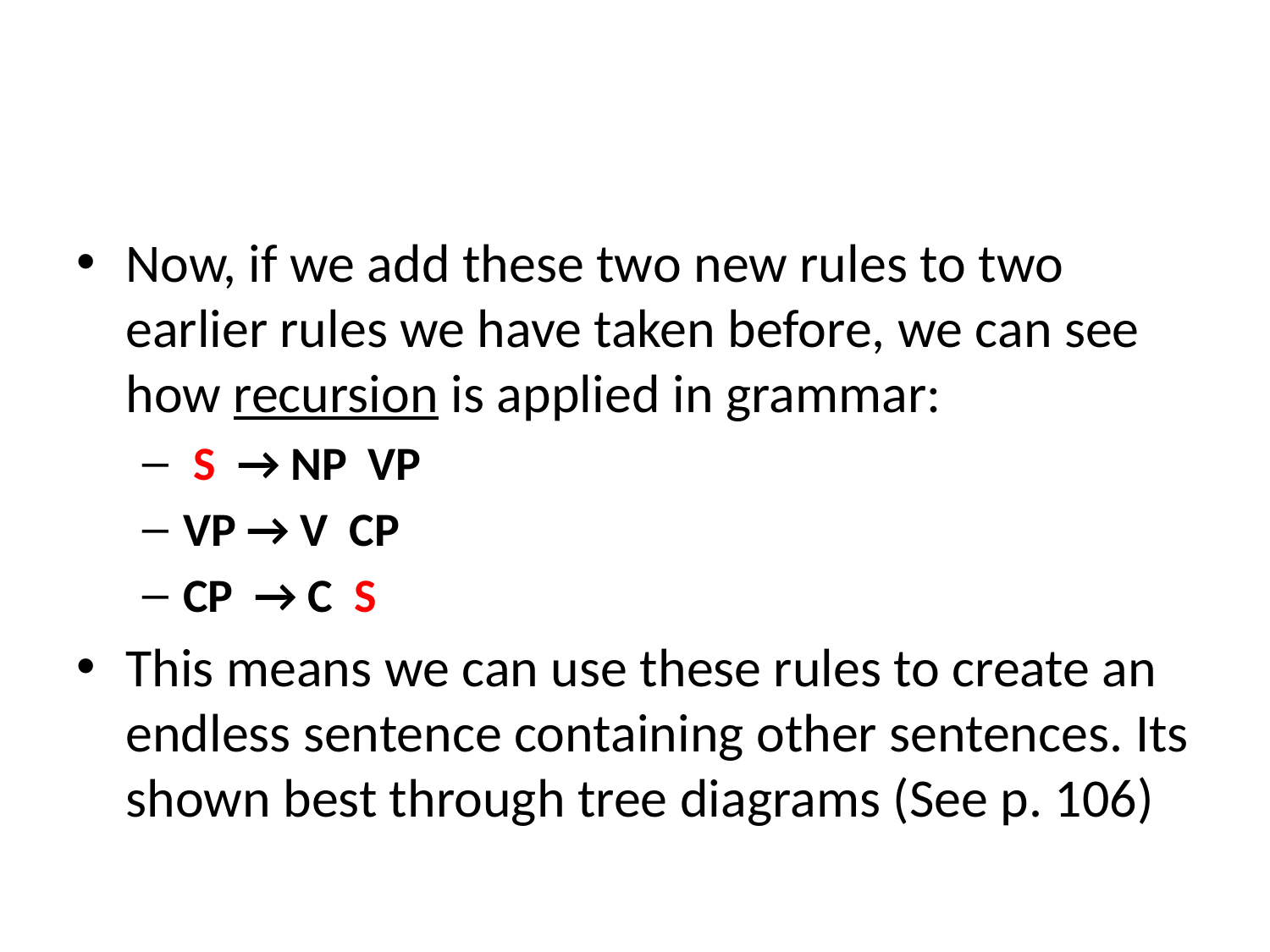

#
Now, if we add these two new rules to two earlier rules we have taken before, we can see how recursion is applied in grammar:
 S  → NP  VP
VP → V  CP
CP  → C  S
This means we can use these rules to create an endless sentence containing other sentences. Its shown best through tree diagrams (See p. 106)